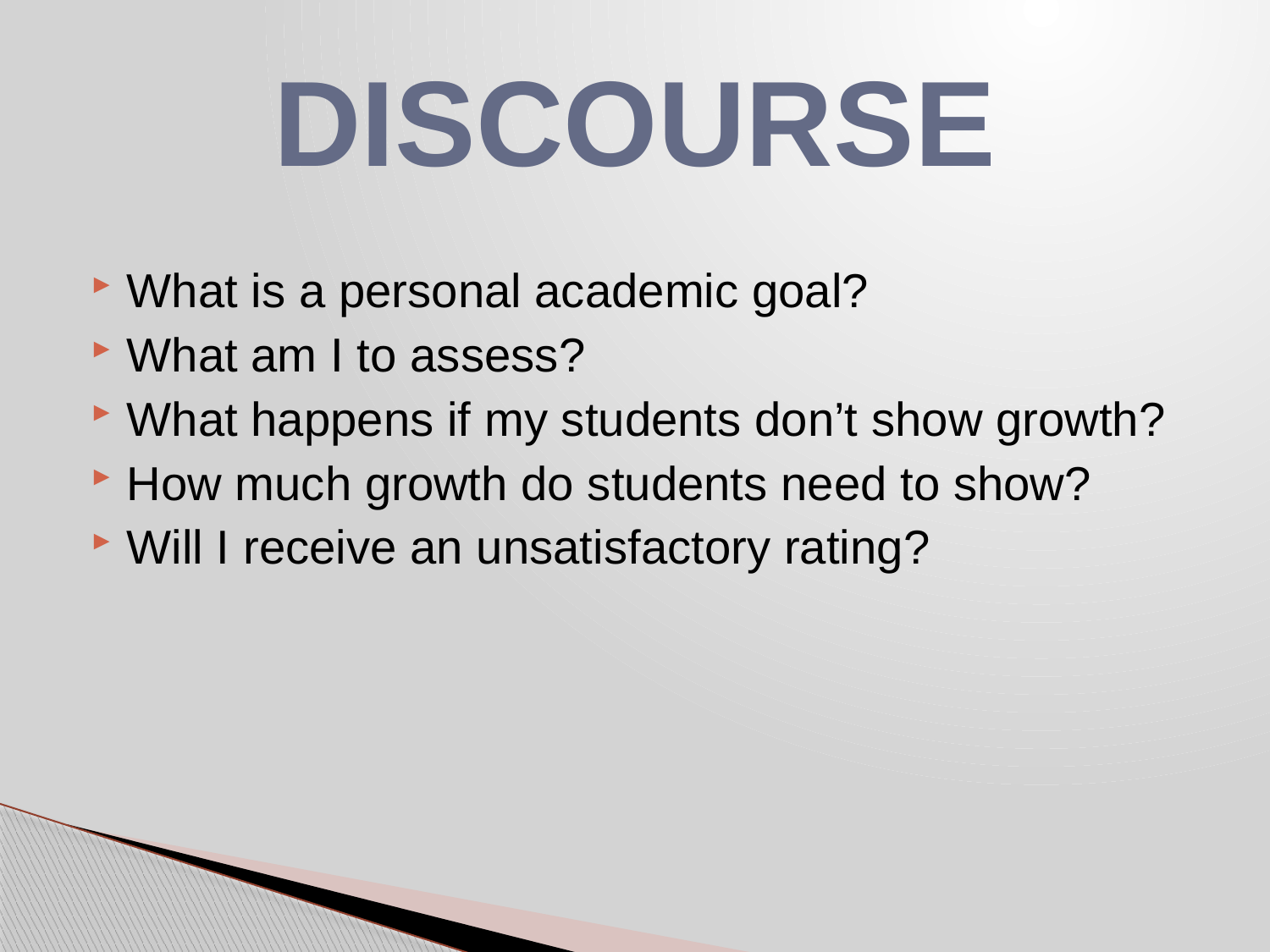

# DISCOURSE
What is a personal academic goal?
What am I to assess?
What happens if my students don’t show growth?
How much growth do students need to show?
Will I receive an unsatisfactory rating?